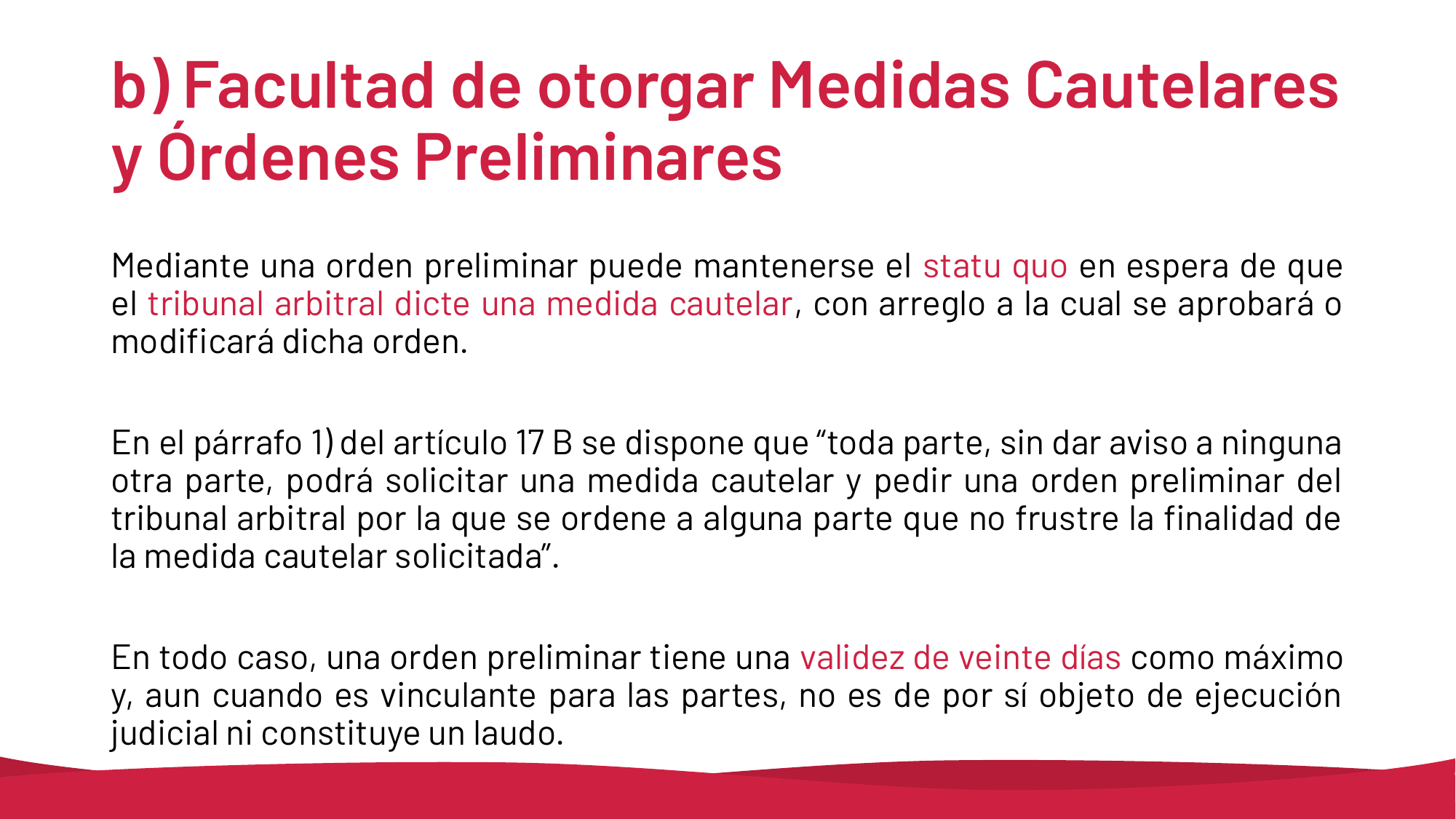

# b) Facultad de otorgar Medidas Cautelares y Órdenes Preliminares
Mediante una orden preliminar puede mantenerse el statu quo en espera de que el tribunal arbitral dicte una medida cautelar, con arreglo a la cual se aprobará o modificará dicha orden.

En el párrafo 1) del artículo 17 B se dispone que “toda parte, sin dar aviso a ninguna otra parte, podrá solicitar una medida cautelar y pedir una orden preliminar del tribunal arbitral por la que se ordene a alguna parte que no frustre la finalidad de la medida cautelar solicitada”.

En todo caso, una orden preliminar tiene una validez de veinte días como máximo y, aun cuando es vinculante para las partes, no es de por sí objeto de ejecución judicial ni constituye un laudo.